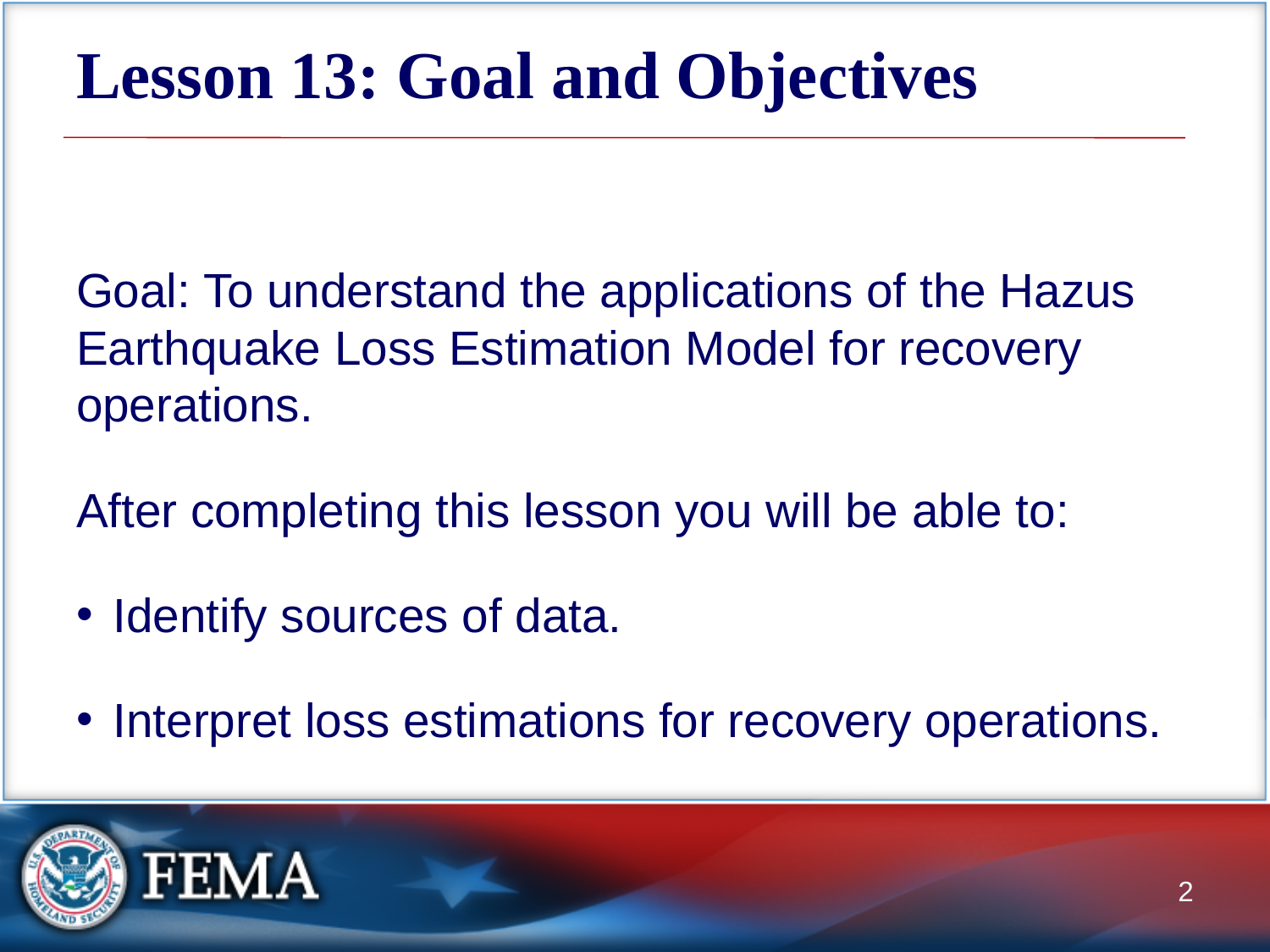

# Lesson 13: Goal and Objectives

Goal: To understand the applications of the Hazus Earthquake Loss Estimation Model for recovery operations.
After completing this lesson you will be able to:
Identify sources of data.
Interpret loss estimations for recovery operations.
2